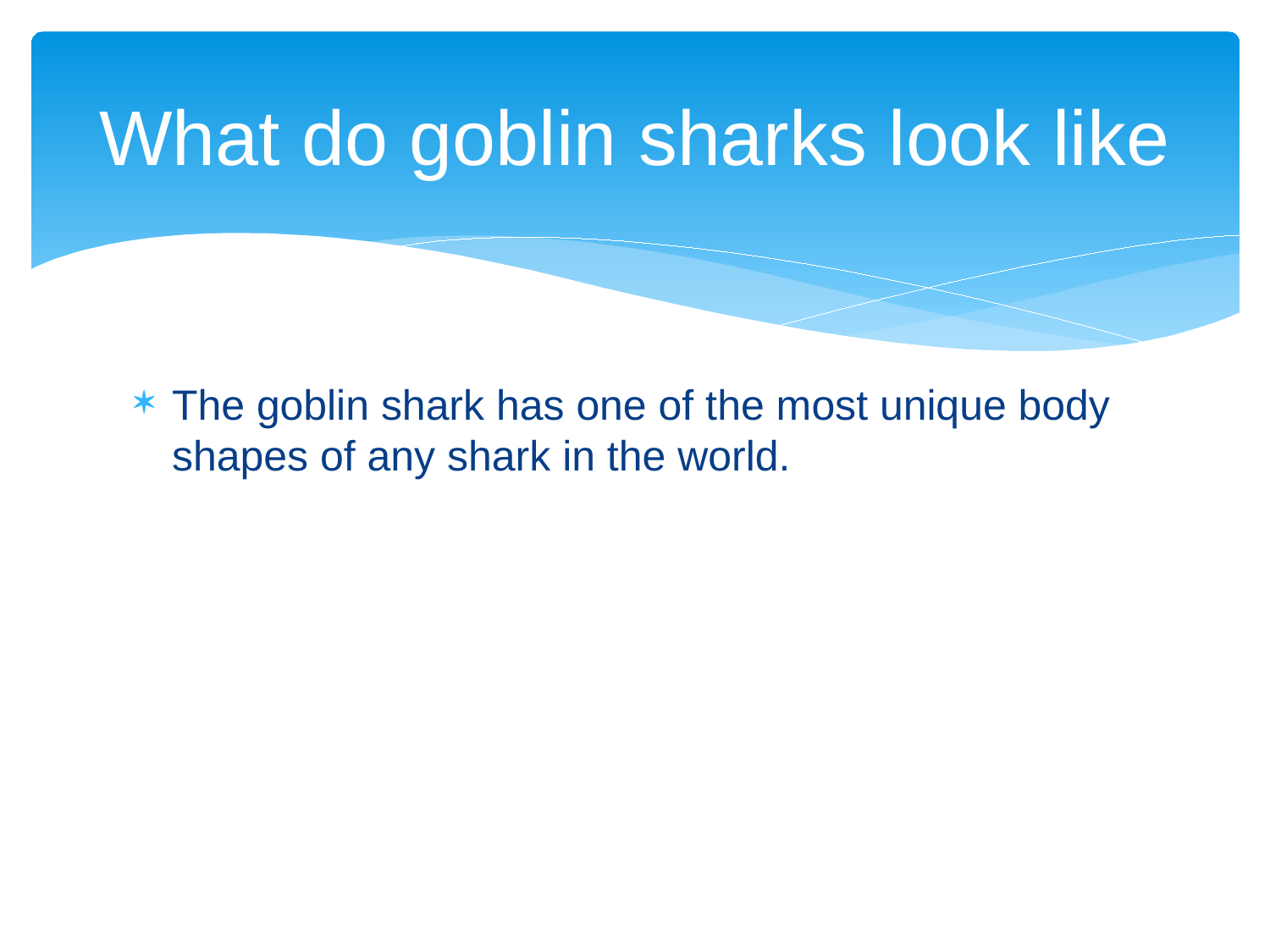

# What do goblin sharks look like
The goblin shark has one of the most unique body shapes of any shark in the world.